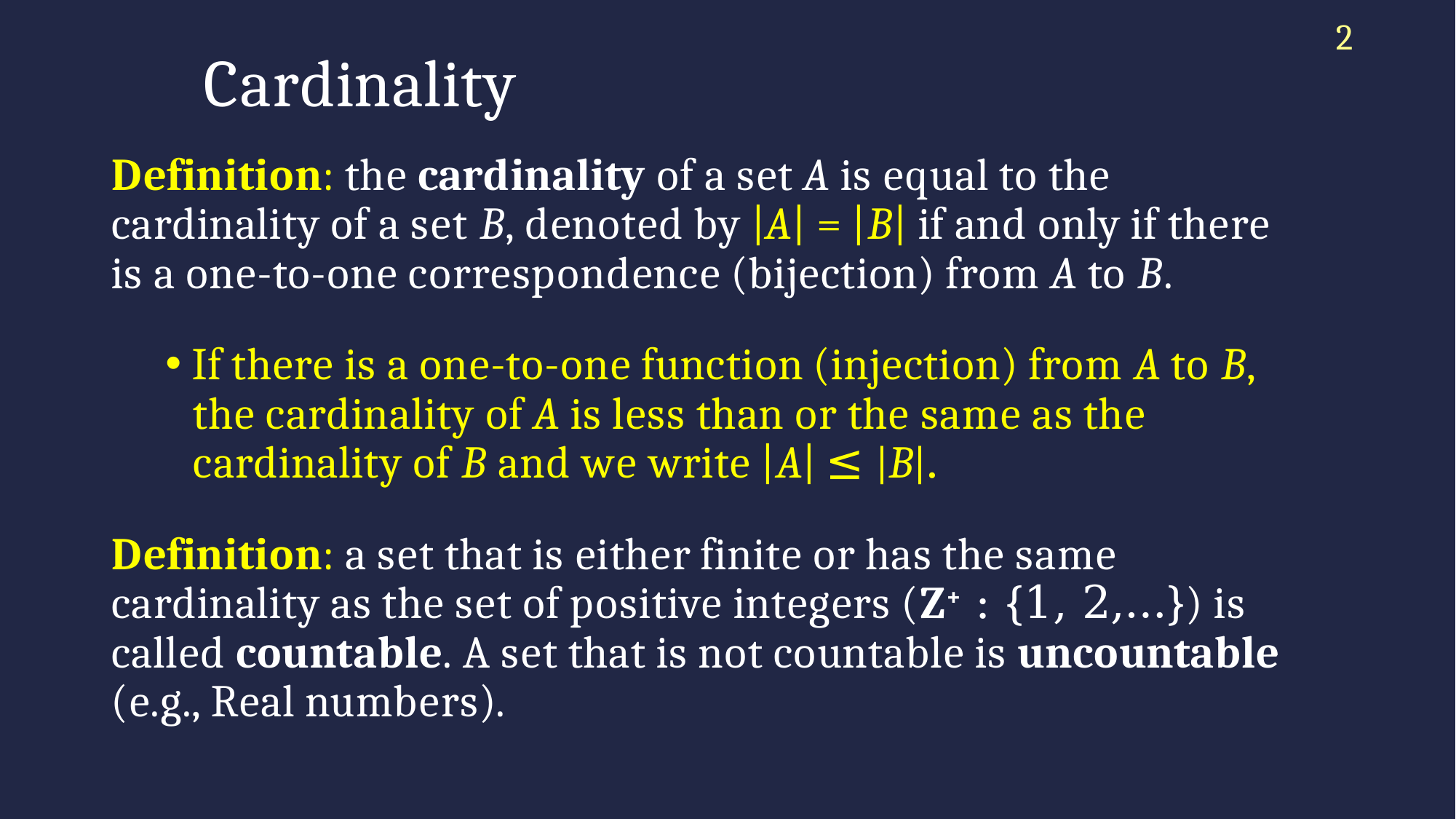

2
# Cardinality
Definition: the cardinality of a set A is equal to the cardinality of a set B, denoted by |A| = |B| if and only if there is a one-to-one correspondence (bijection) from A to B.

If there is a one-to-one function (injection) from A to B, the cardinality of A is less than or the same as the cardinality of B and we write |A| ≤ |B|.

Definition: a set that is either finite or has the same cardinality as the set of positive integers (Z+ : {1, 2,…}) is called countable. A set that is not countable is uncountable (e.g., Real numbers).